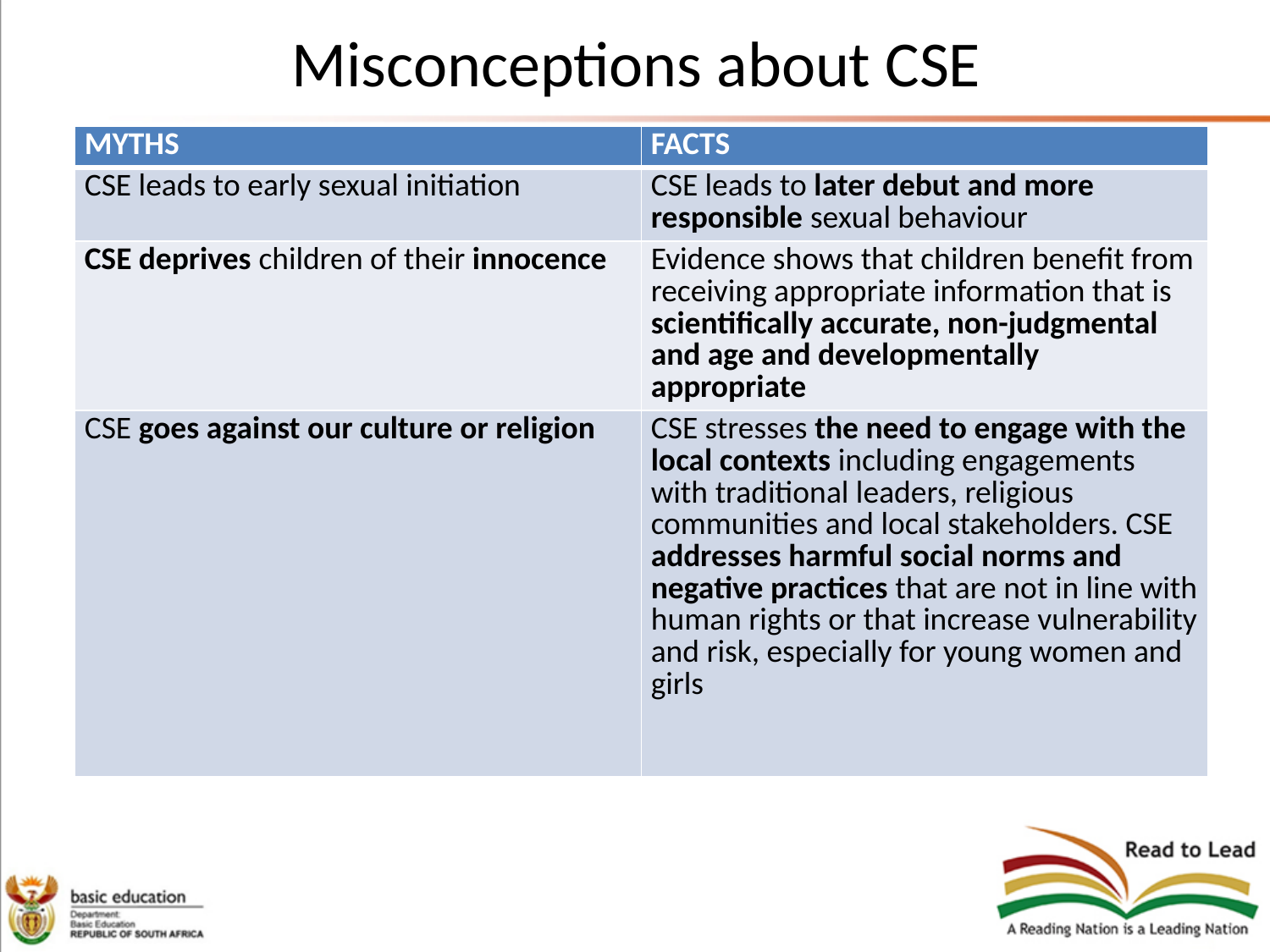

# Misconceptions about CSE
| MYTHS | FACTS |
| --- | --- |
| CSE leads to early sexual initiation | CSE leads to later debut and more responsible sexual behaviour |
| CSE deprives children of their innocence | Evidence shows that children benefit from receiving appropriate information that is scientifically accurate, non-judgmental and age and developmentally appropriate |
| CSE goes against our culture or religion | CSE stresses the need to engage with the local contexts including engagements with traditional leaders, religious communities and local stakeholders. CSE addresses harmful social norms and negative practices that are not in line with human rights or that increase vulnerability and risk, especially for young women and girls |